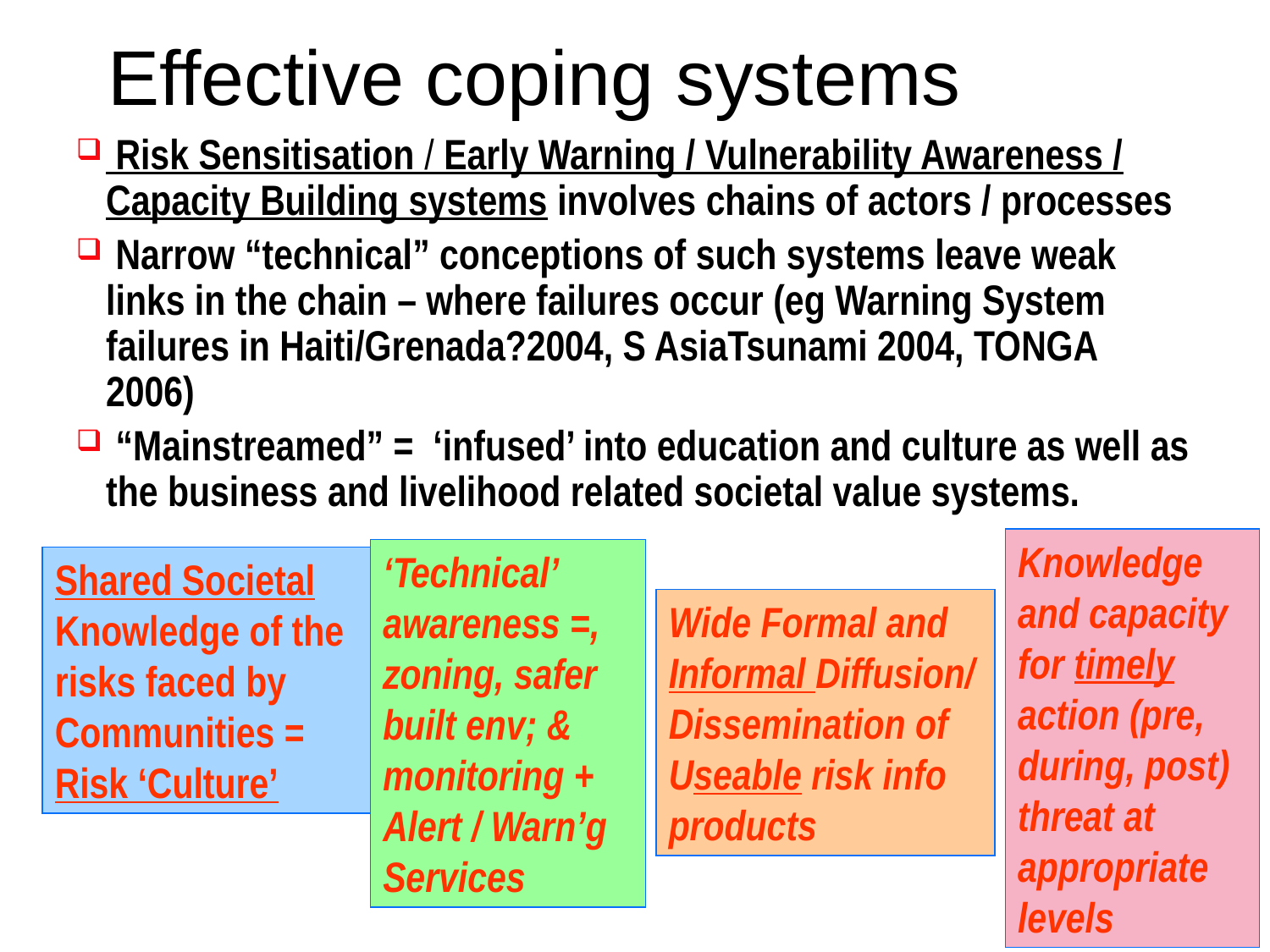

Effective coping systems
 Risk Sensitisation / Early Warning / Vulnerability Awareness / Capacity Building systems involves chains of actors / processes
 Narrow “technical” conceptions of such systems leave weak links in the chain – where failures occur (eg Warning System failures in Haiti/Grenada?2004, S AsiaTsunami 2004, TONGA 2006)
 “Mainstreamed” =  ‘infused’ into education and culture as well as the business and livelihood related societal value systems.

Knowledge and capacity for timely action (pre, during, post) threat at appropriate levels
‘Technical’ awareness =, zoning, safer built env; & monitoring + Alert / Warn’g Services
Shared Societal Knowledge of the risks faced by Communities = Risk ‘Culture’
Wide Formal and Informal Diffusion/ Dissemination of Useable risk info products